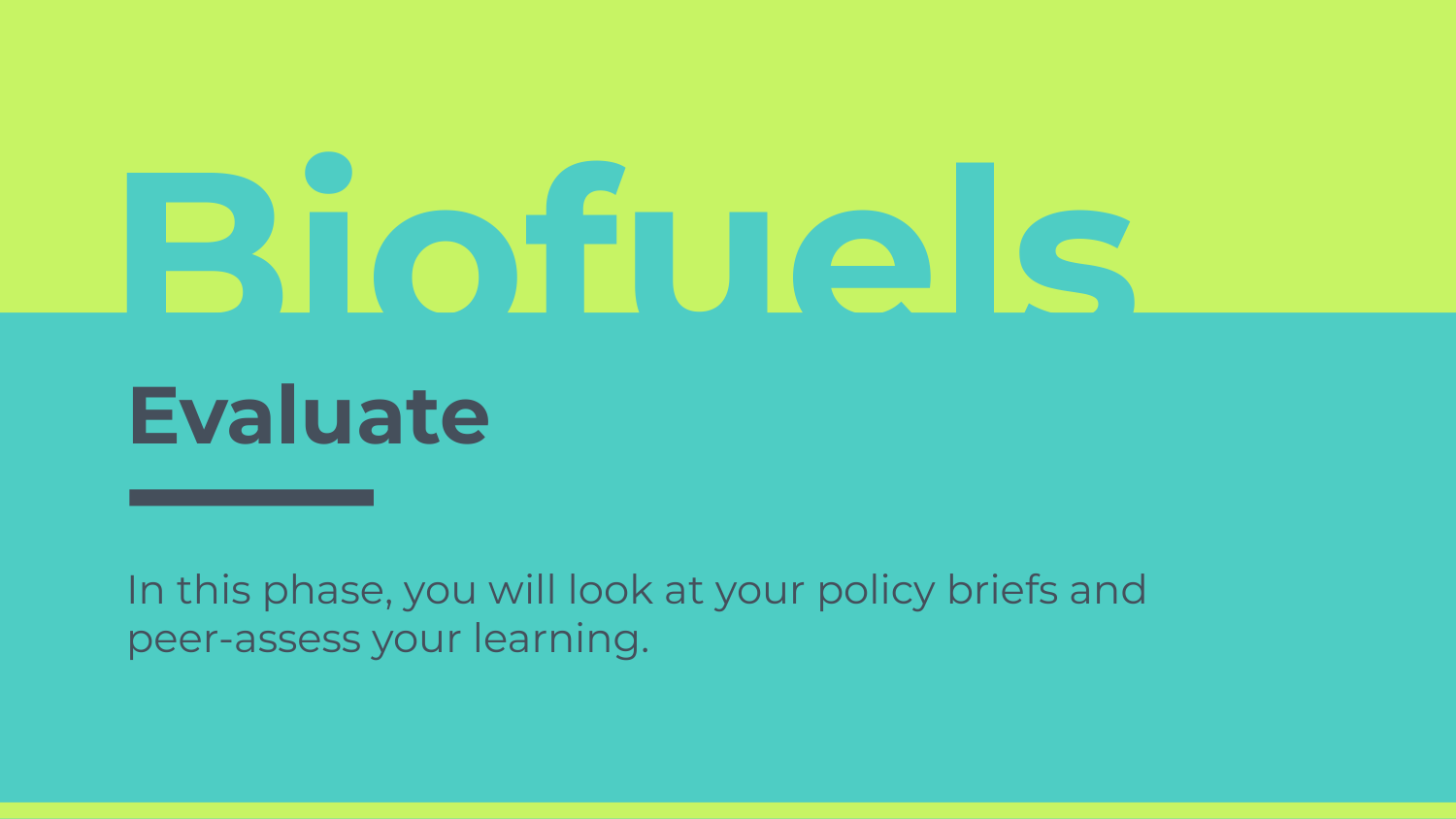

Biofuels
Evaluate

In this phase, you will look at your policy briefs and peer-assess your learning.